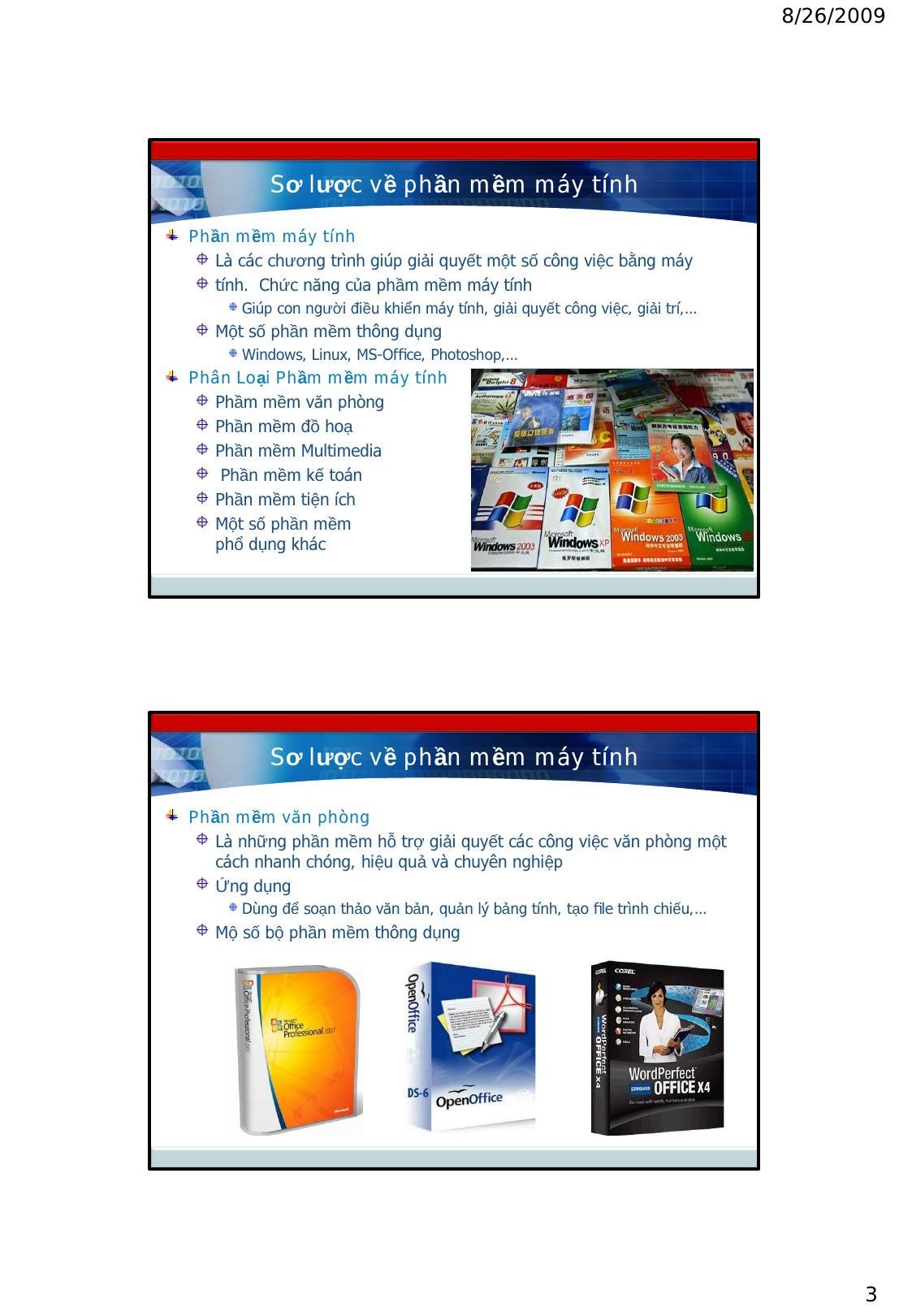

8/26/2009

Sơ lược về phần mềm máy tính

Phần mềm máy tính
Là các chương trình giúp giải quyết một số công việc bằng máy tính.  Chức năng của phầm mềm máy tính
Giúp con người điều khiển máy tính, giải quyết công việc, giải trí,…
Một số phần mềm thông dụng
Windows, Linux, MS-Office, Photoshop,…
Phân Loại Phầm mềm máy tính
Phầm mềm văn phòng
Phần mềm đồ hoạ  Phần mềm Multimedia  Phần mềm kế toán  Phần mềm tiện ích
Một số phần mềm phổ dụng khác

Sơ lược về phần mềm máy tính

Phần mềm văn phòng
Là những phần mềm hỗ trợ giải quyết các công việc văn phòng một  cách nhanh chóng, hiệu quả và chuyên nghiệp
Ứng dụng
Dùng để soạn thảo văn bản, quản lý bảng tính, tạo file trình chiếu,…
Mộ số bộ phần mềm thông dụng

3